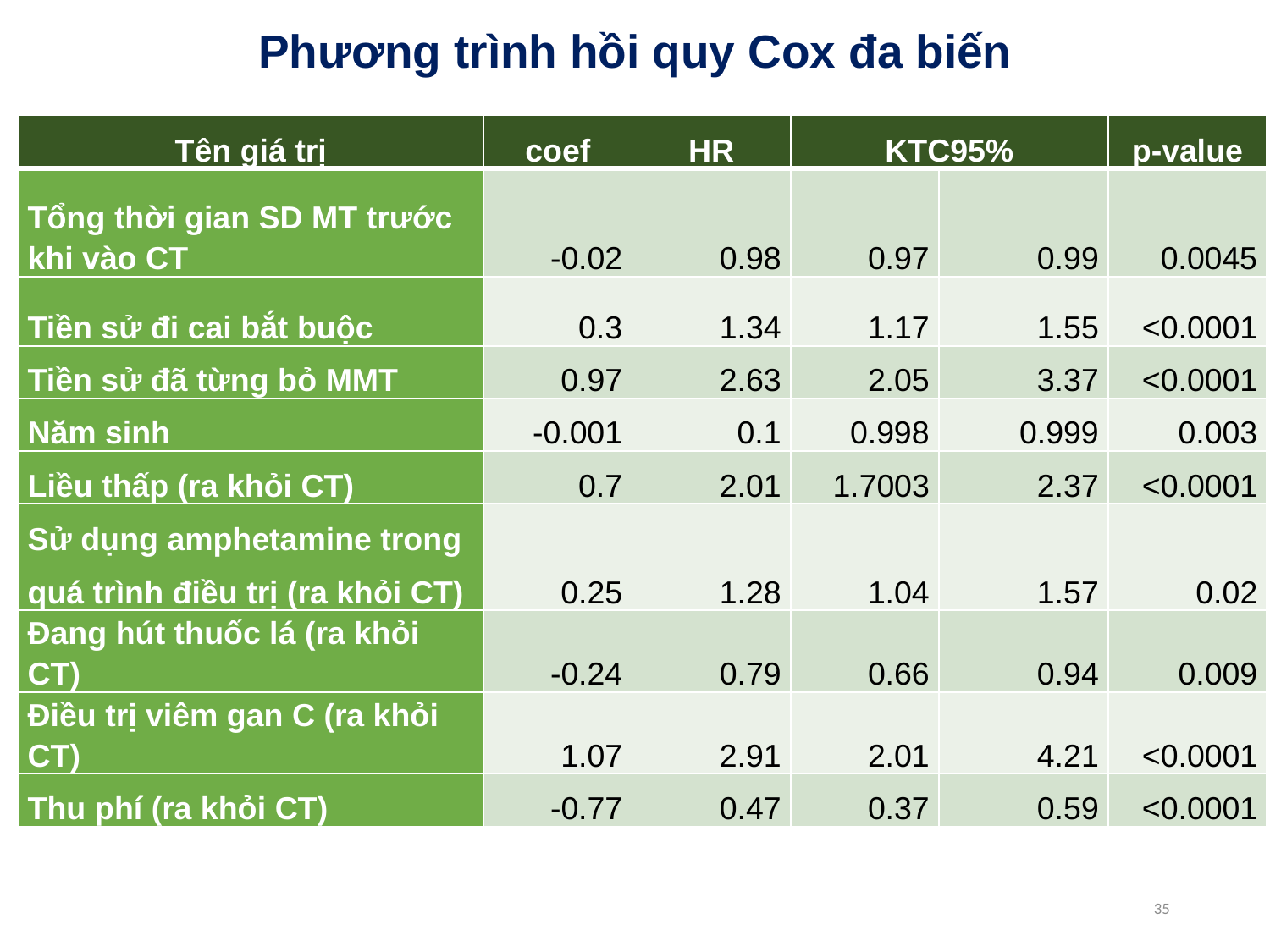

# Phương trình hồi quy Cox đa biến
| Tên giá trị | coef | HR | KTC95% |  | p-value |
| --- | --- | --- | --- | --- | --- |
| Tổng thời gian SD MT trước khi vào CT | -0.02 | 0.98 | 0.97 | 0.99 | 0.0045 |
| Tiền sử đi cai bắt buộc | 0.3 | 1.34 | 1.17 | 1.55 | <0.0001 |
| Tiền sử đã từng bỏ MMT | 0.97 | 2.63 | 2.05 | 3.37 | <0.0001 |
| Năm sinh | -0.001 | 0.1 | 0.998 | 0.999 | 0.003 |
| Liều thấp (ra khỏi CT) | 0.7 | 2.01 | 1.7003 | 2.37 | <0.0001 |
| Sử dụng amphetamine trong quá trình điều trị (ra khỏi CT) | 0.25 | 1.28 | 1.04 | 1.57 | 0.02 |
| Đang hút thuốc lá (ra khỏi CT) | -0.24 | 0.79 | 0.66 | 0.94 | 0.009 |
| Điều trị viêm gan C (ra khỏi CT) | 1.07 | 2.91 | 2.01 | 4.21 | <0.0001 |
| Thu phí (ra khỏi CT) | -0.77 | 0.47 | 0.37 | 0.59 | <0.0001 |
35